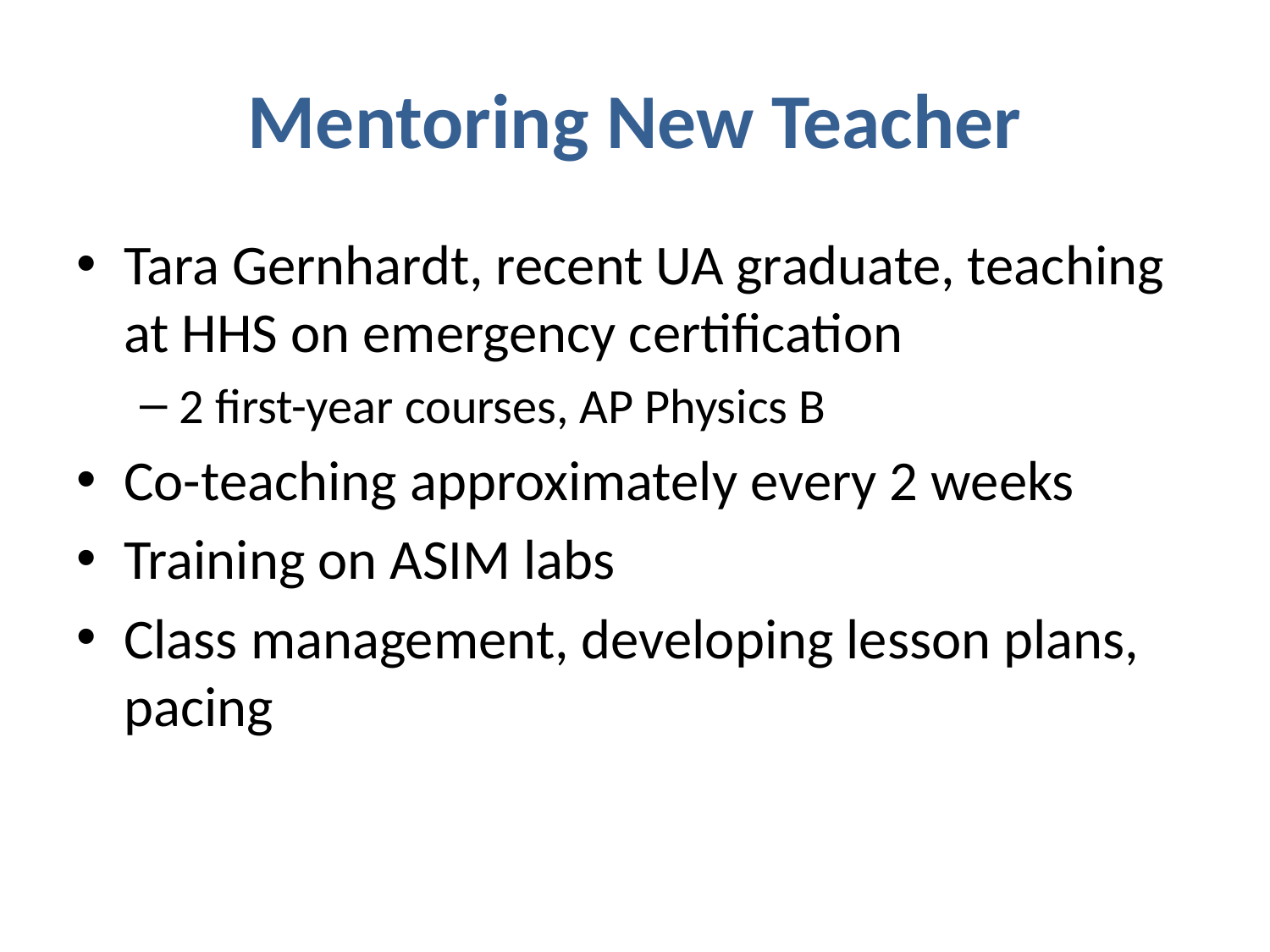

# Mentoring New Teacher
Tara Gernhardt, recent UA graduate, teaching at HHS on emergency certification
2 first-year courses, AP Physics B
Co-teaching approximately every 2 weeks
Training on ASIM labs
Class management, developing lesson plans, pacing